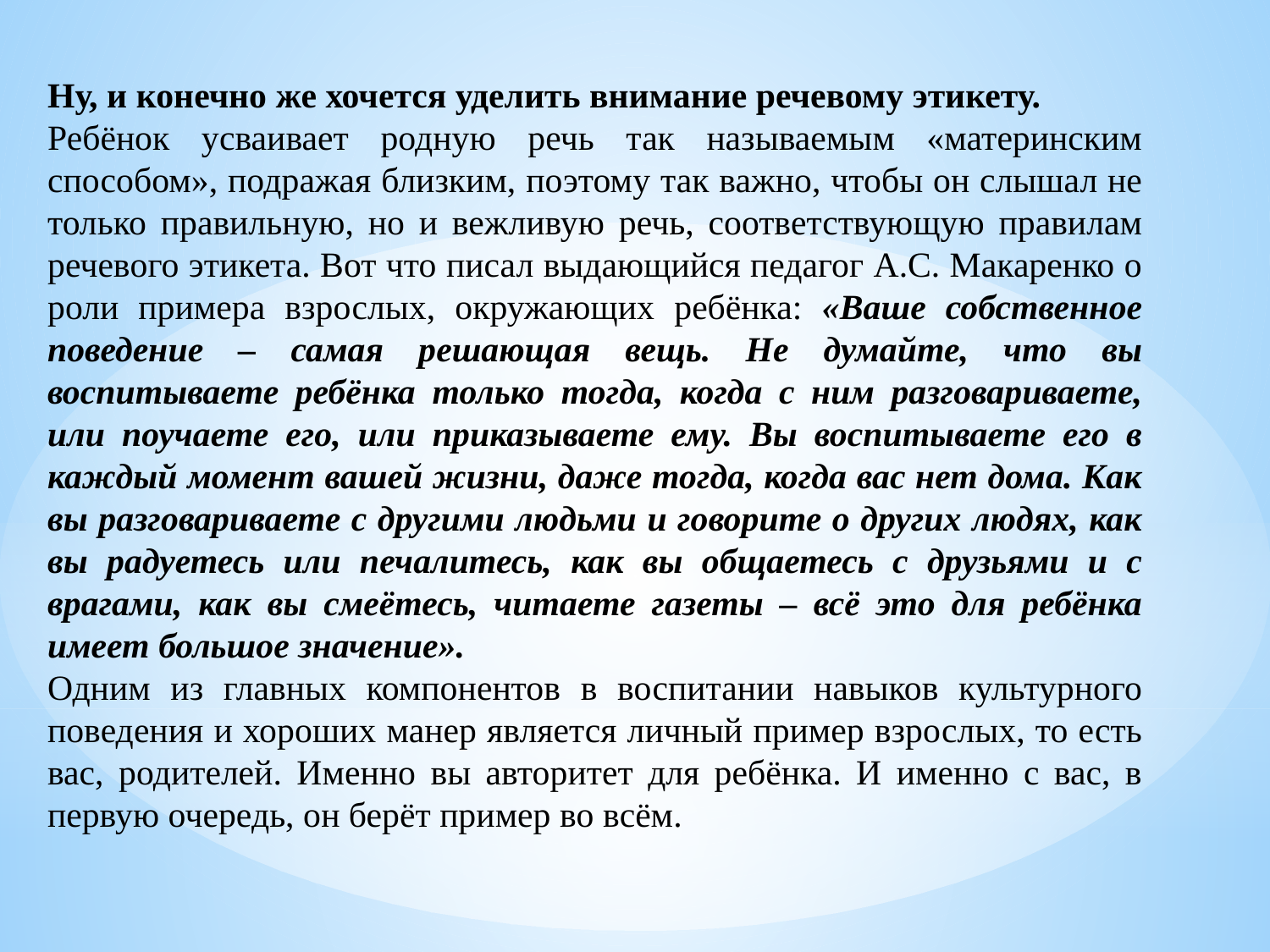

Ну, и конечно же хочется уделить внимание речевому этикету.
Ребёнок усваивает родную речь так называемым «материнским способом», подражая близким, поэтому так важно, чтобы он слышал не только правильную, но и вежливую речь, соответствующую правилам речевого этикета. Вот что писал выдающийся педагог А.С. Макаренко о роли примера взрослых, окружающих ребёнка: «Ваше собственное поведение – самая решающая вещь. Не думайте, что вы воспитываете ребёнка только тогда, когда с ним разговариваете, или поучаете его, или приказываете ему. Вы воспитываете его в каждый момент вашей жизни, даже тогда, когда вас нет дома. Как вы разговариваете с другими людьми и говорите о других людях, как вы радуетесь или печалитесь, как вы общаетесь с друзьями и с врагами, как вы смеётесь, читаете газеты – всё это для ребёнка имеет большое значение».
Одним из главных компонентов в воспитании навыков культурного поведения и хороших манер является личный пример взрослых, то есть вас, родителей. Именно вы авторитет для ребёнка. И именно с вас, в первую очередь, он берёт пример во всём.